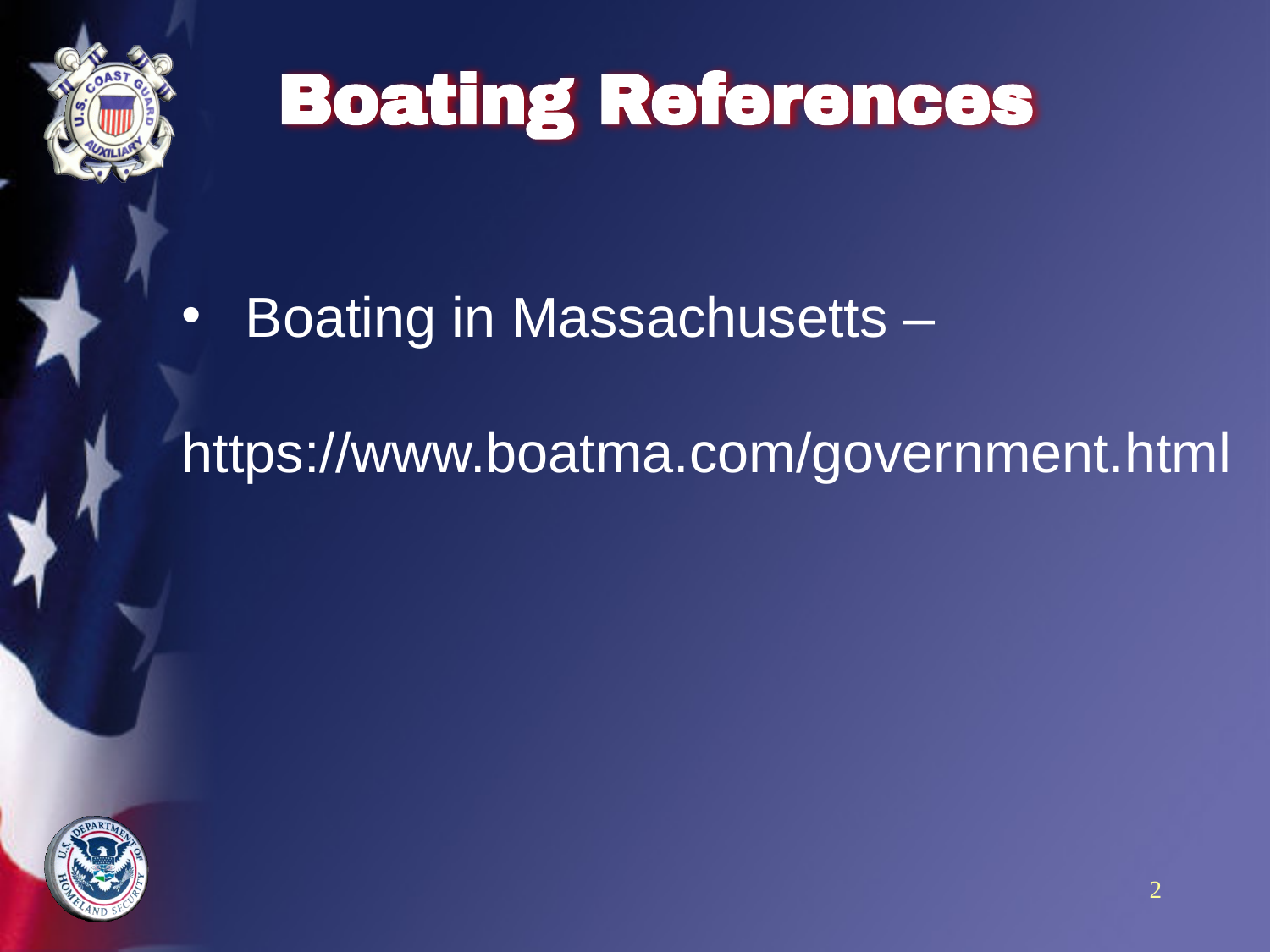

# Boating References

Boating in Massachusetts –

https://www.boatma.com/government.html

2